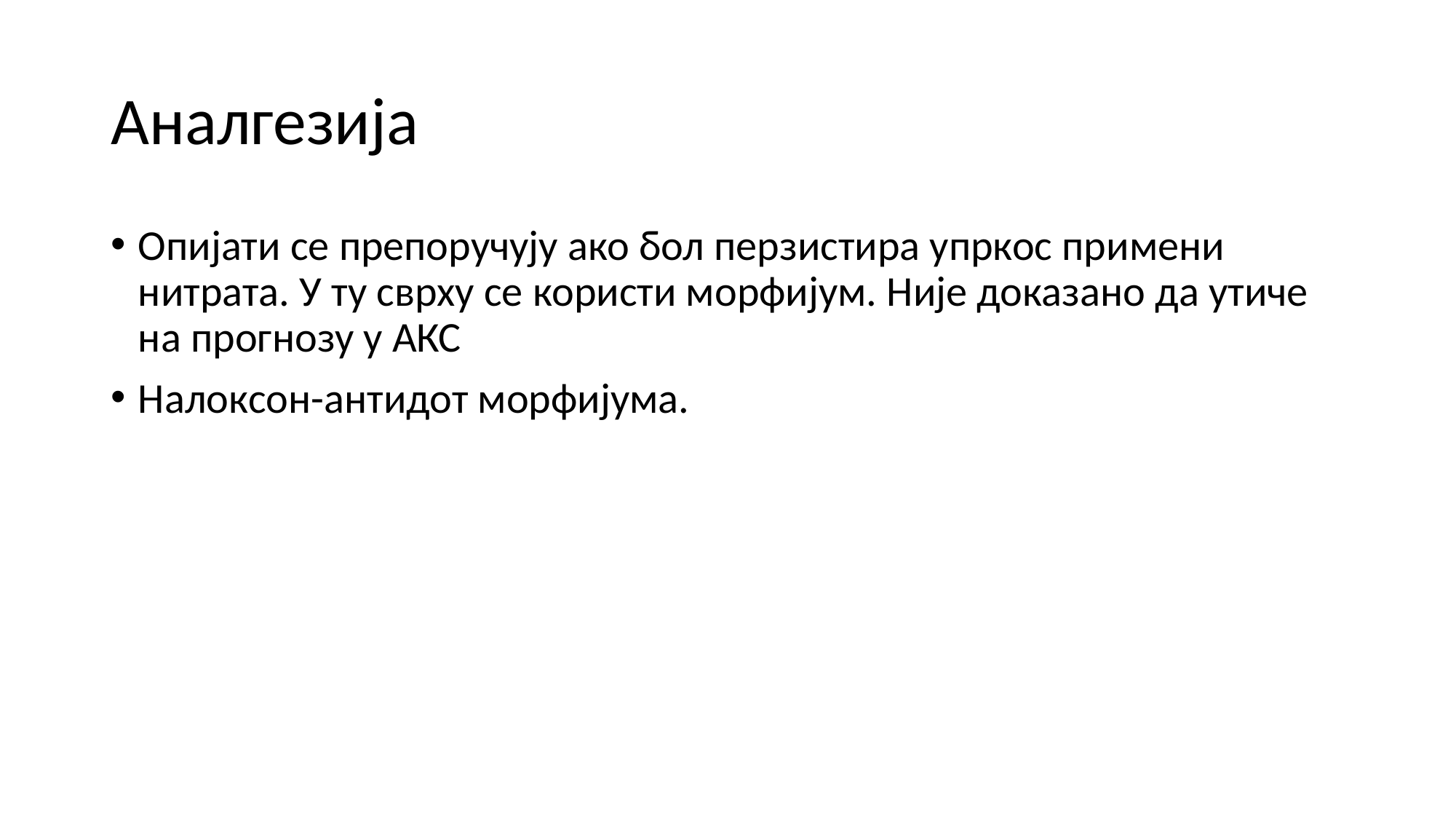

# Аналгезија
Опијати се препоручују ако бол перзистира упркос примени нитрата. У ту сврху се користи морфијум. Није доказано да утиче на прогнозу у АКС
Налоксон-антидот морфијума.